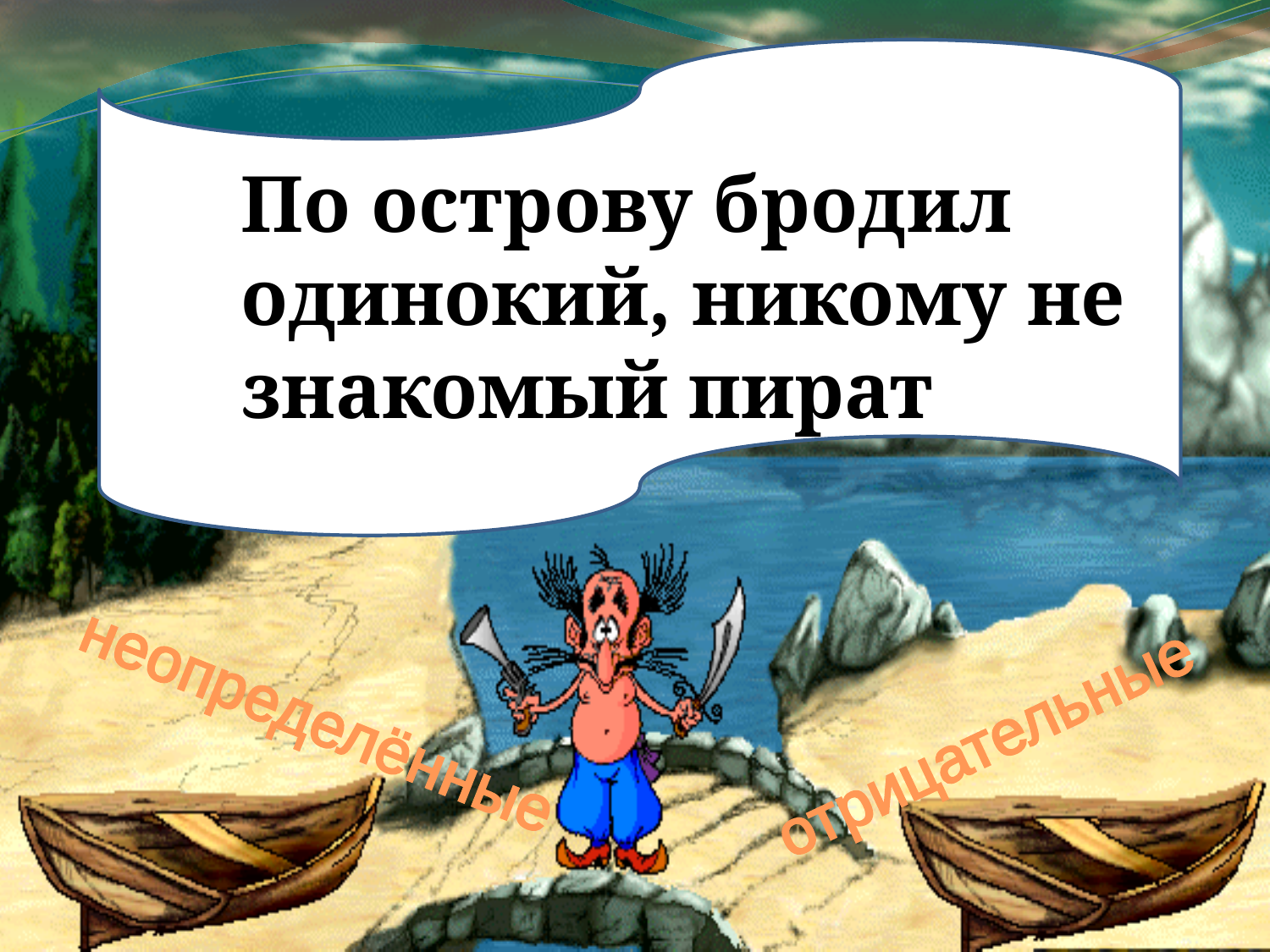

По острову бродил одинокий, никому не знакомый пират
неопределённые
отрицательные